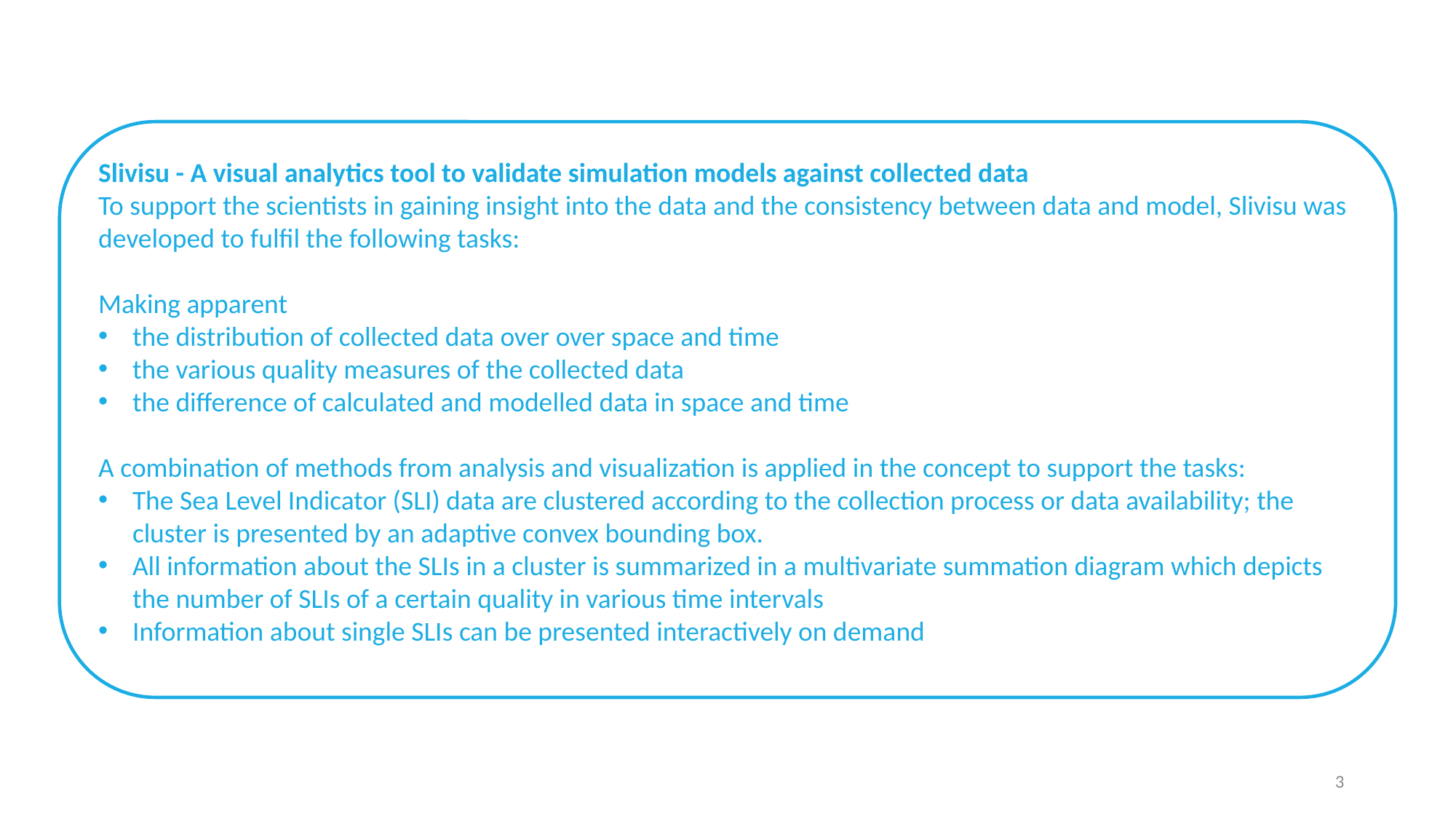

Slivisu - A visual analytics tool to validate simulation models against collected data
To support the scientists in gaining insight into the data and the consistency between data and model, Slivisu was developed to fulfil the following tasks:

Making apparent
the distribution of collected data over over space and time
the various quality measures of the collected data
the difference of calculated and modelled data in space and time

A combination of methods from analysis and visualization is applied in the concept to support the tasks:
The Sea Level Indicator (SLI) data are clustered according to the collection process or data availability; the cluster is presented by an adaptive convex bounding box.
All information about the SLIs in a cluster is summarized in a multivariate summation diagram which depicts the number of SLIs of a certain quality in various time intervals
Information about single SLIs can be presented interactively on demand

3